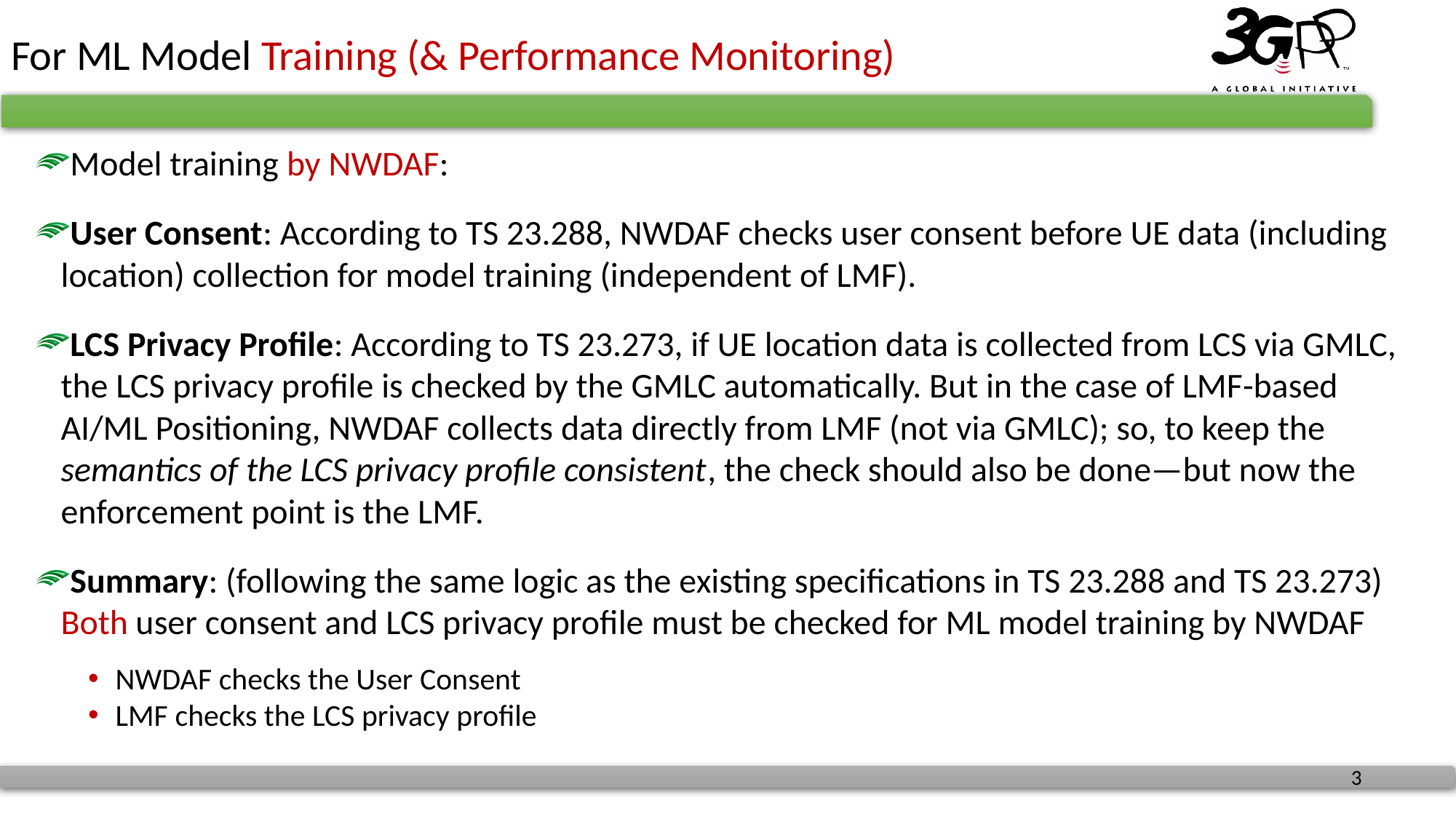

# For ML Model Training (& Performance Monitoring)
Model training by NWDAF:
User Consent: According to TS 23.288, NWDAF checks user consent before UE data (including location) collection for model training (independent of LMF).
LCS Privacy Profile: According to TS 23.273, if UE location data is collected from LCS via GMLC, the LCS privacy profile is checked by the GMLC automatically. But in the case of LMF-based AI/ML Positioning, NWDAF collects data directly from LMF (not via GMLC); so, to keep the semantics of the LCS privacy profile consistent, the check should also be done—but now the enforcement point is the LMF.
Summary: (following the same logic as the existing specifications in TS 23.288 and TS 23.273) Both user consent and LCS privacy profile must be checked for ML model training by NWDAF
NWDAF checks the User Consent
LMF checks the LCS privacy profile